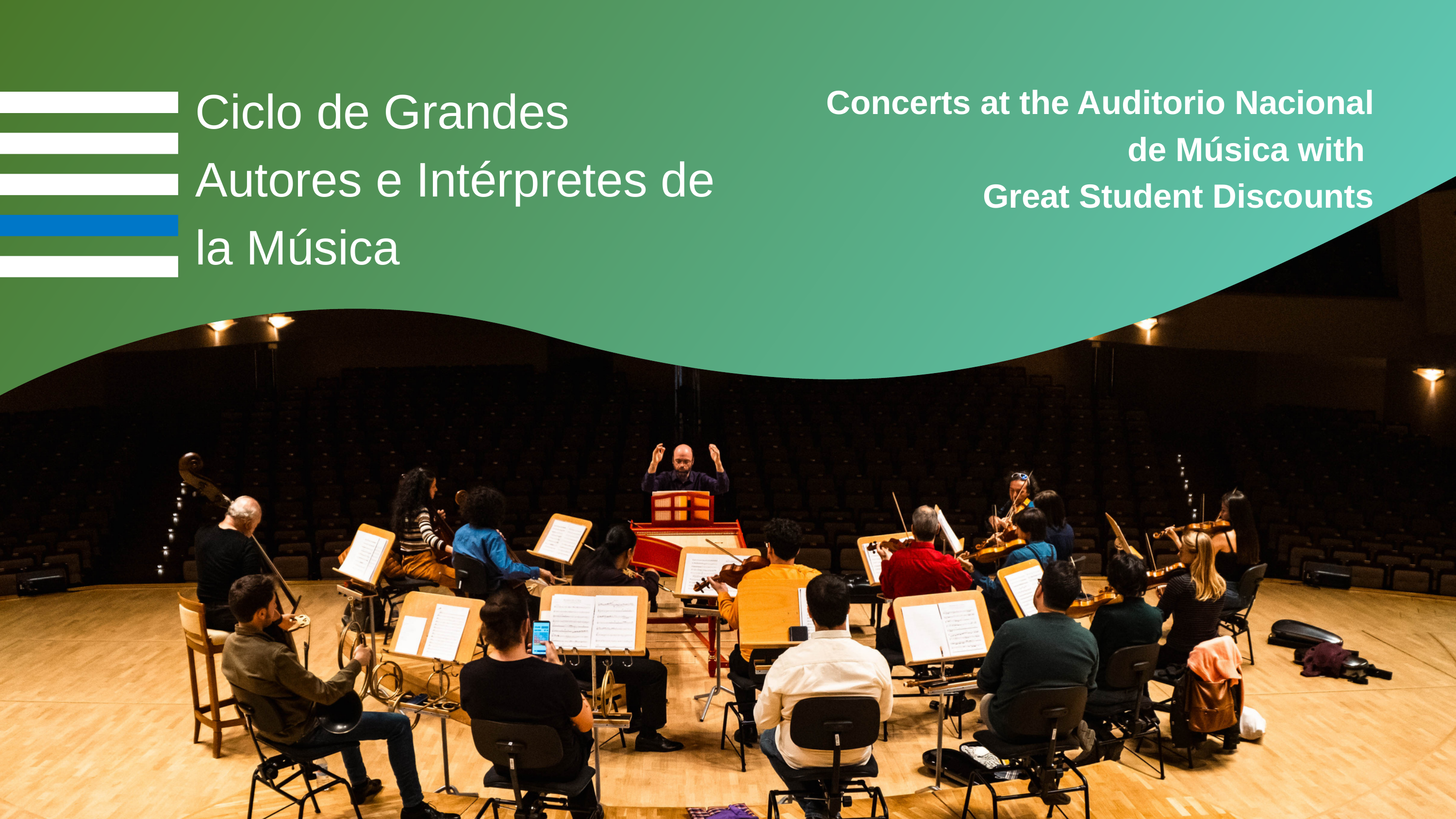

Ciclo de Grandes Autores e Intérpretes de la Música
Concerts at the Auditorio Nacional de Música with
Great Student Discounts